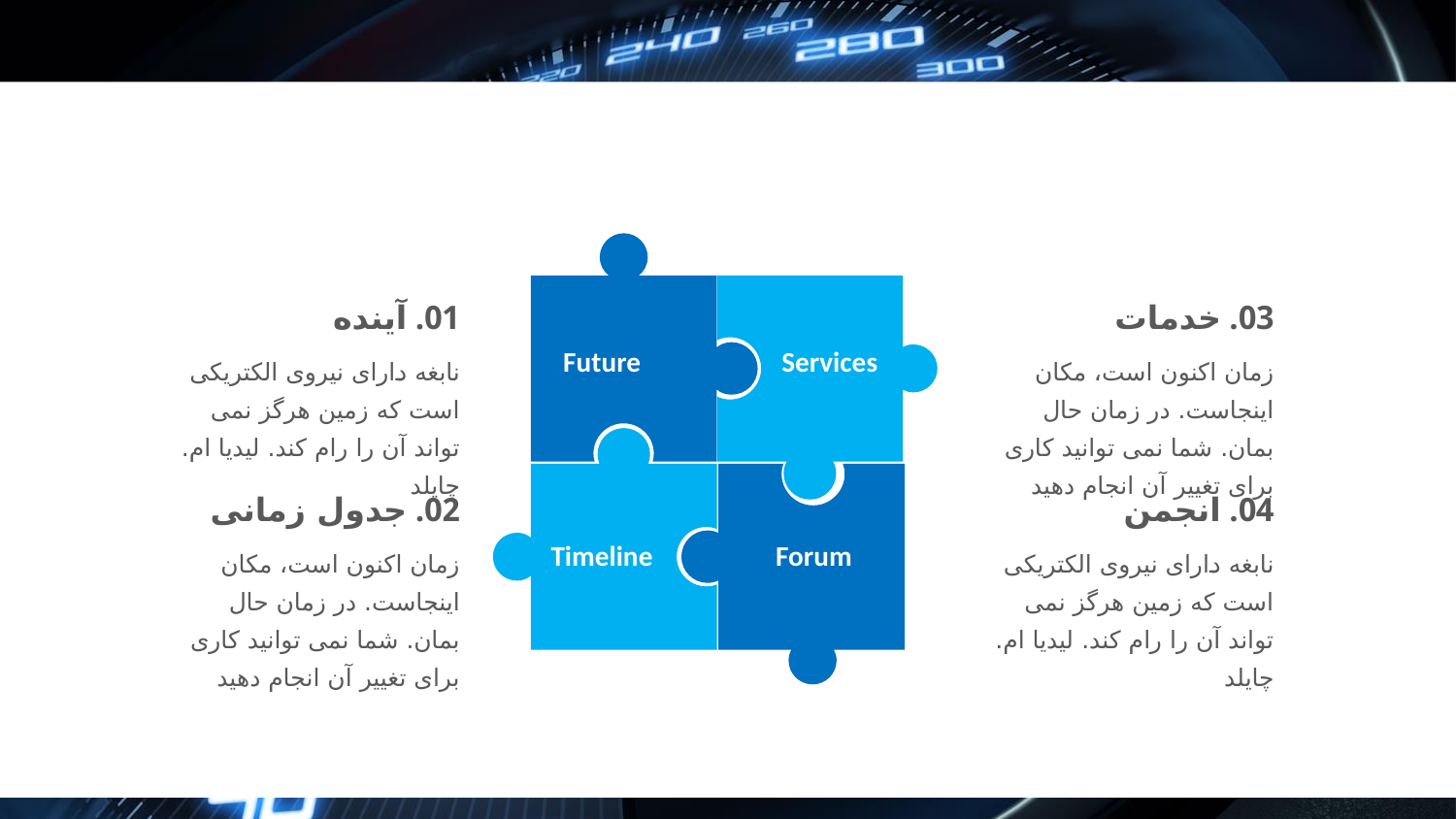

#

Future

Services
01. آینده
03. خدمات
نابغه دارای نیروی الکتریکی است که زمین هرگز نمی تواند آن را رام کند. لیدیا ام. چایلد
زمان اکنون است، مکان اینجاست. در زمان حال بمان. شما نمی توانید کاری برای تغییر آن انجام دهید

Timeline

Forum
02. جدول زمانی
04. انجمن
زمان اکنون است، مکان اینجاست. در زمان حال بمان. شما نمی توانید کاری برای تغییر آن انجام دهید
نابغه دارای نیروی الکتریکی است که زمین هرگز نمی تواند آن را رام کند. لیدیا ام. چایلد